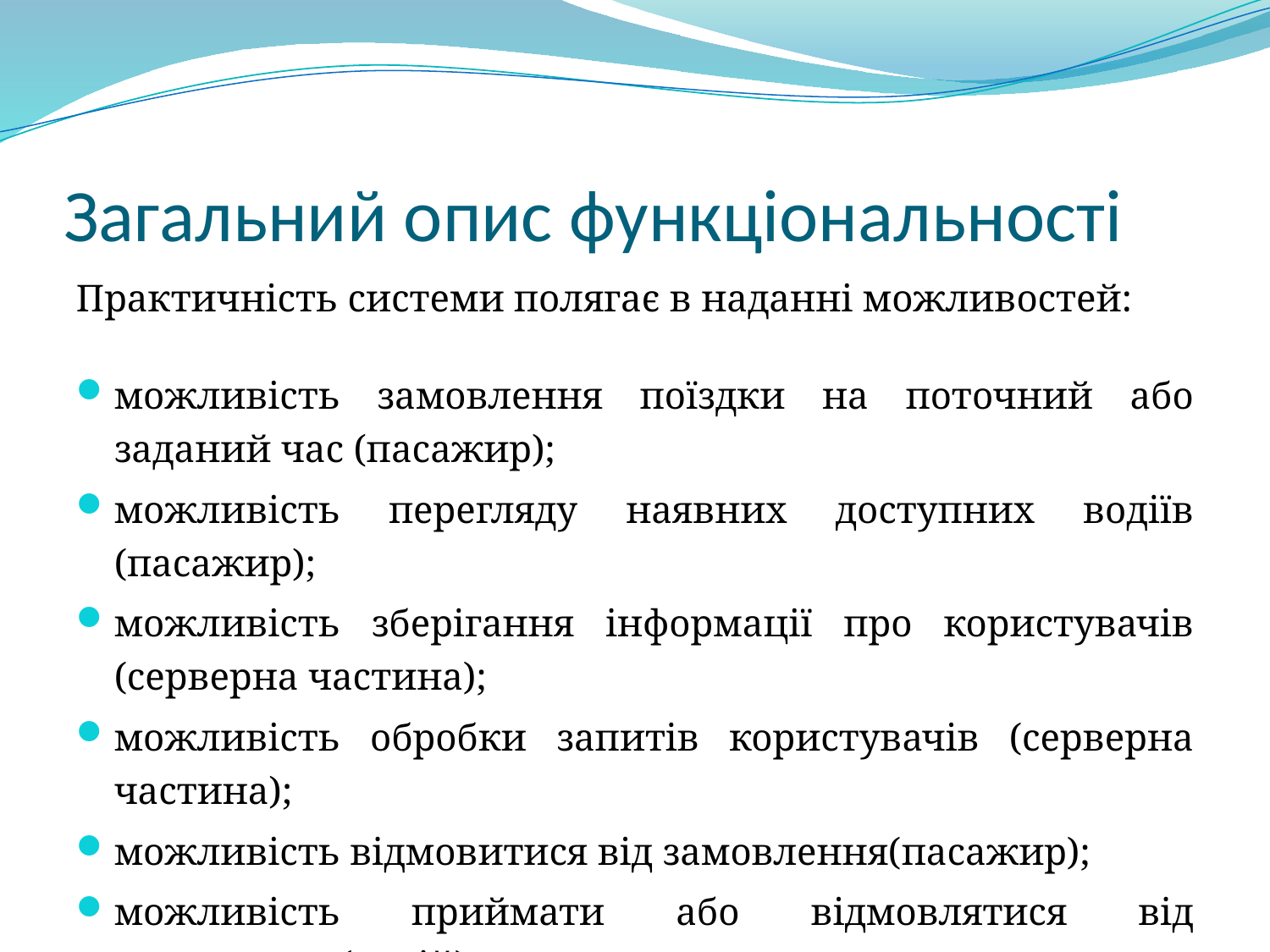

# Загальний опис функціональності
Практичність системи полягає в наданні можливостей:
можливість замовлення поїздки на поточний або заданий час (пасажир);
можливість перегляду наявних доступних водіїв (пасажир);
можливість зберігання інформації про користувачів (серверна частина);
можливість обробки запитів користувачів (серверна частина);
можливість відмовитися від замовлення(пасажир);
можливість приймати або відмовлятися від замовлення(водій).